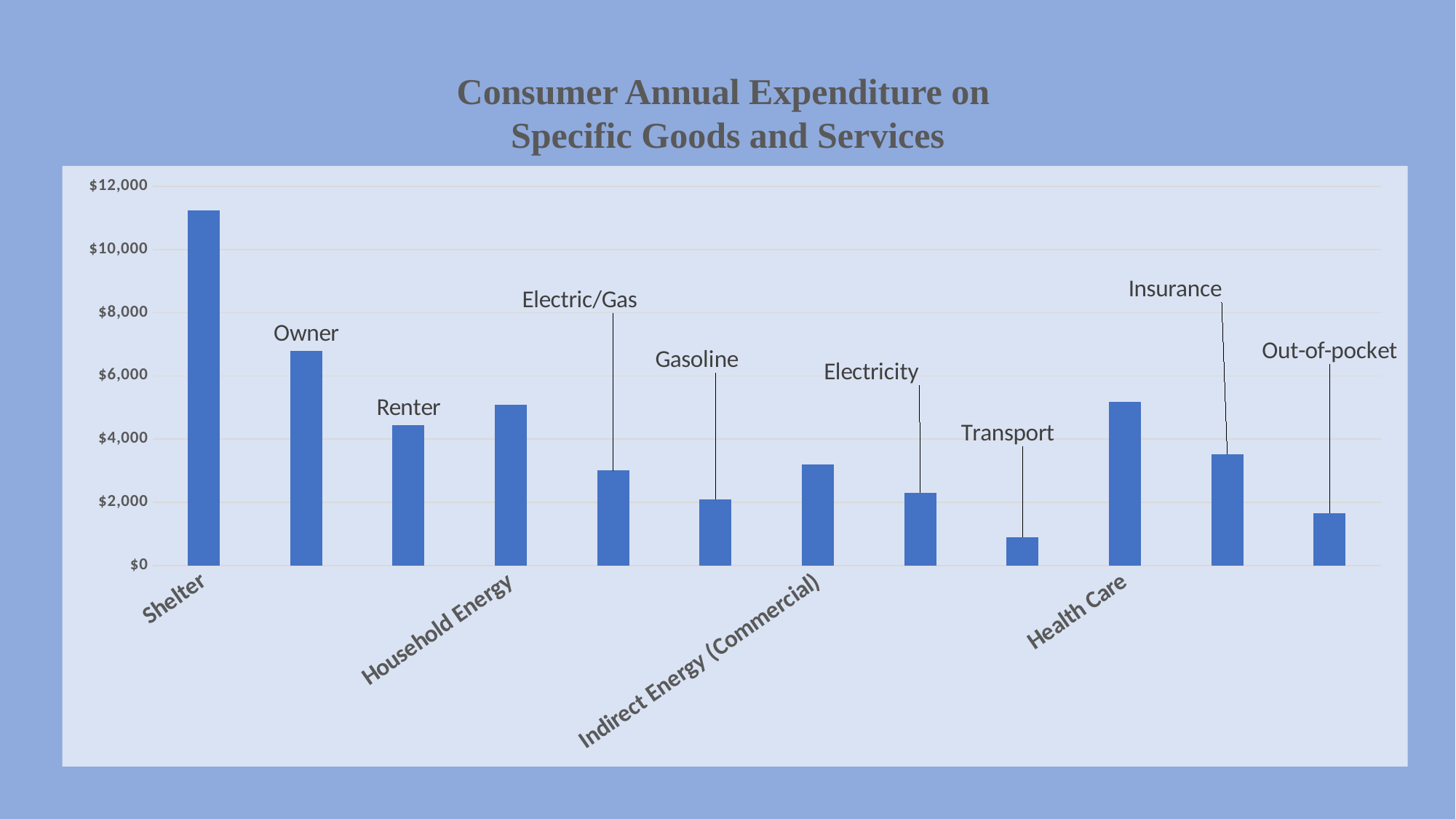

Consumer Annual Expenditure on
Specific Goods and Services

### Chart

| Category |  |
|---|---|
| Shelter | 11229.0 |
|  | 6797.0 |
|  | 4432.0 |
| Household Energy | 5095.0 |
|  | 3001.0 |
|  | 2095.0 |
| Indirect Energy (Commercial) | 3200.0 |
|  | 2300.0 |
|  | 900.0 |
| Health Care | 5181.0 |